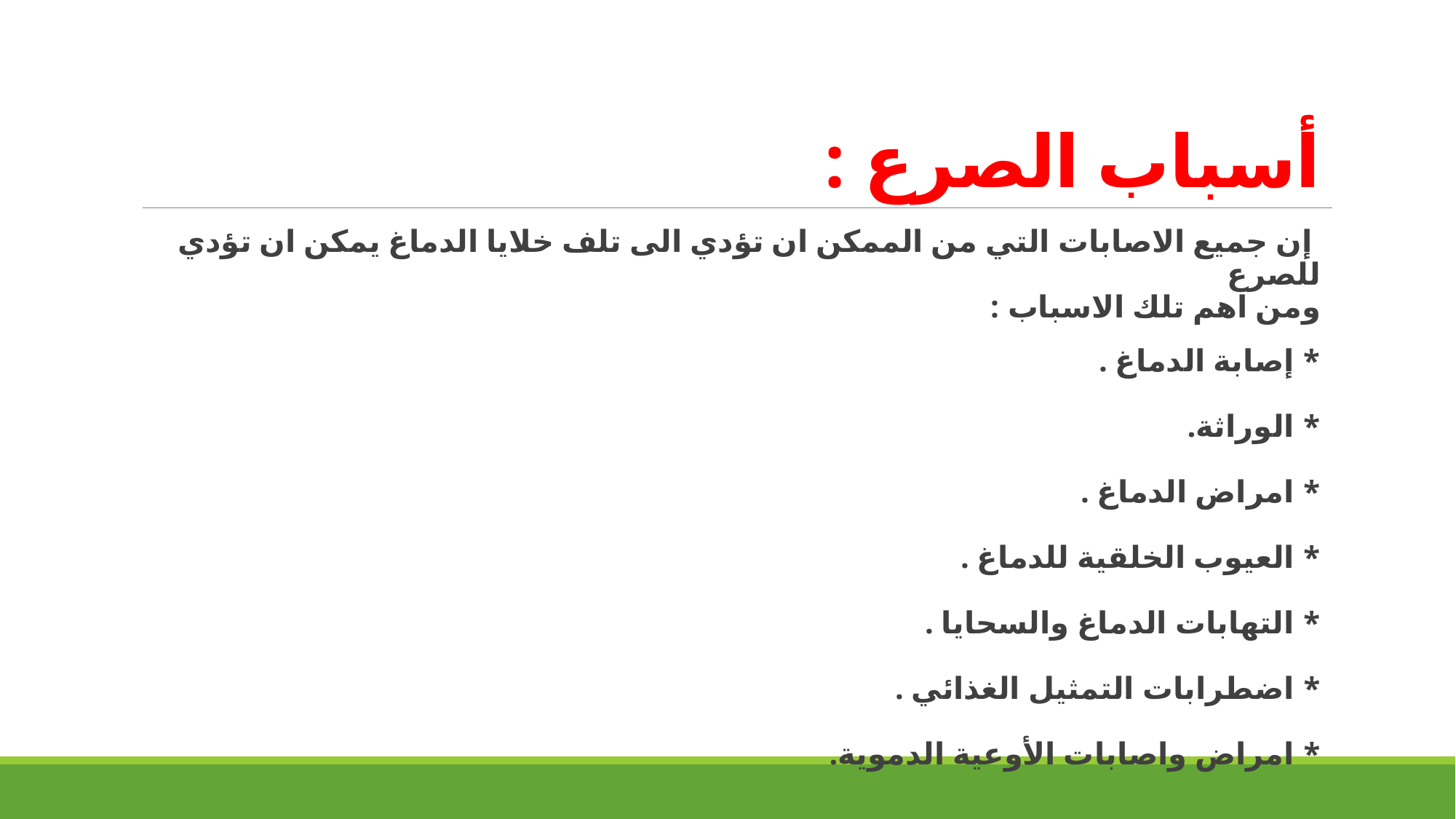

# أسباب الصرع :
 إن جميع الاصابات التي من الممكن ان تؤدي الى تلف خلايا الدماغ يمكن ان تؤدي للصرع
ومن اهم تلك الاسباب :
* إصابة الدماغ .
* الوراثة.
* امراض الدماغ .
* العيوب الخلقية للدماغ .
* التهابات الدماغ والسحايا .
* اضطرابات التمثيل الغذائي .
* امراض واصابات الأوعية الدموية.